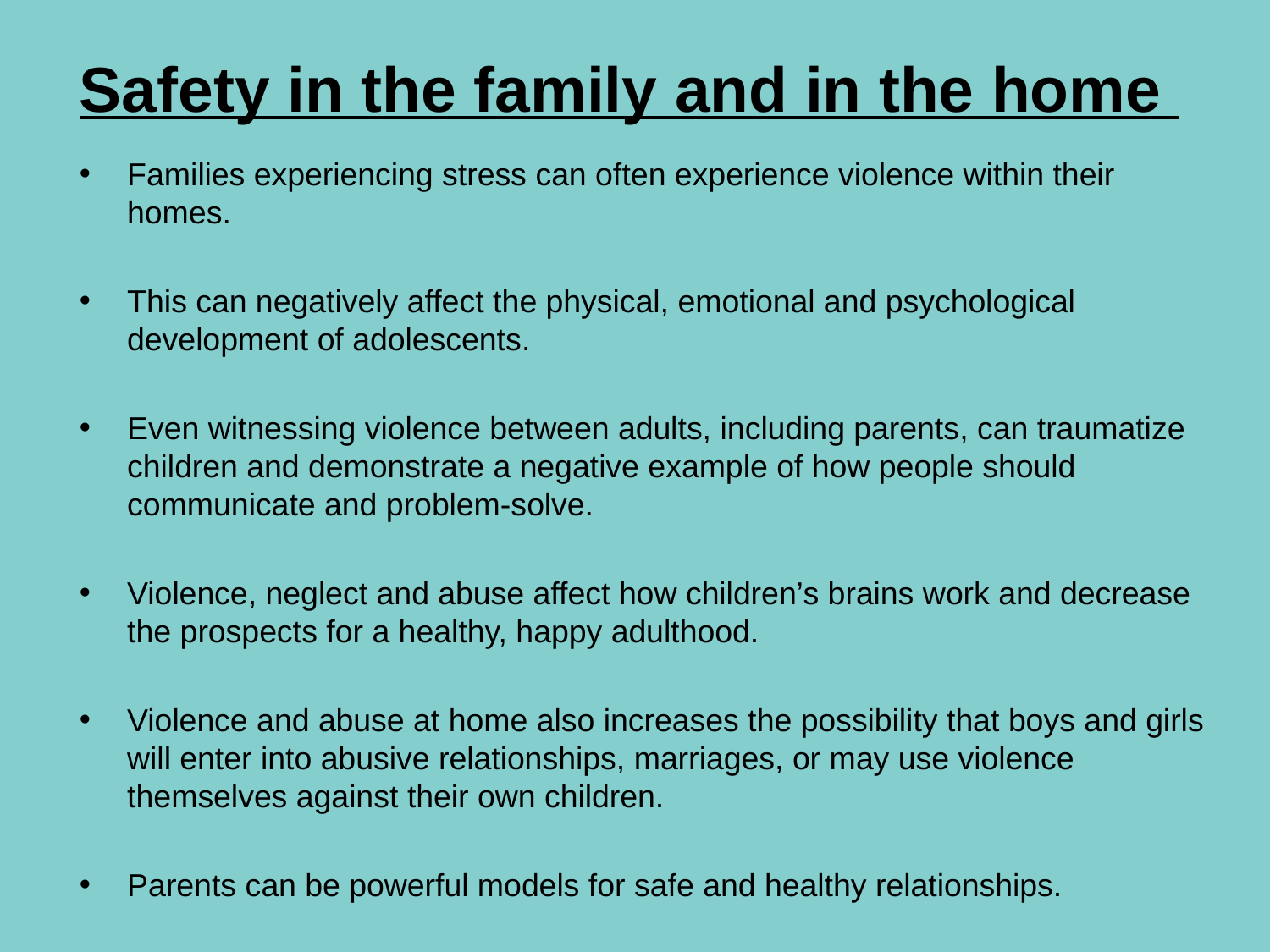

# Safety in the family and in the home
Families experiencing stress can often experience violence within their homes.

This can negatively affect the physical, emotional and psychological development of adolescents.

Even witnessing violence between adults, including parents, can traumatize children and demonstrate a negative example of how people should communicate and problem-solve.

Violence, neglect and abuse affect how children’s brains work and decrease the prospects for a healthy, happy adulthood.

Violence and abuse at home also increases the possibility that boys and girls will enter into abusive relationships, marriages, or may use violence themselves against their own children.

Parents can be powerful models for safe and healthy relationships.